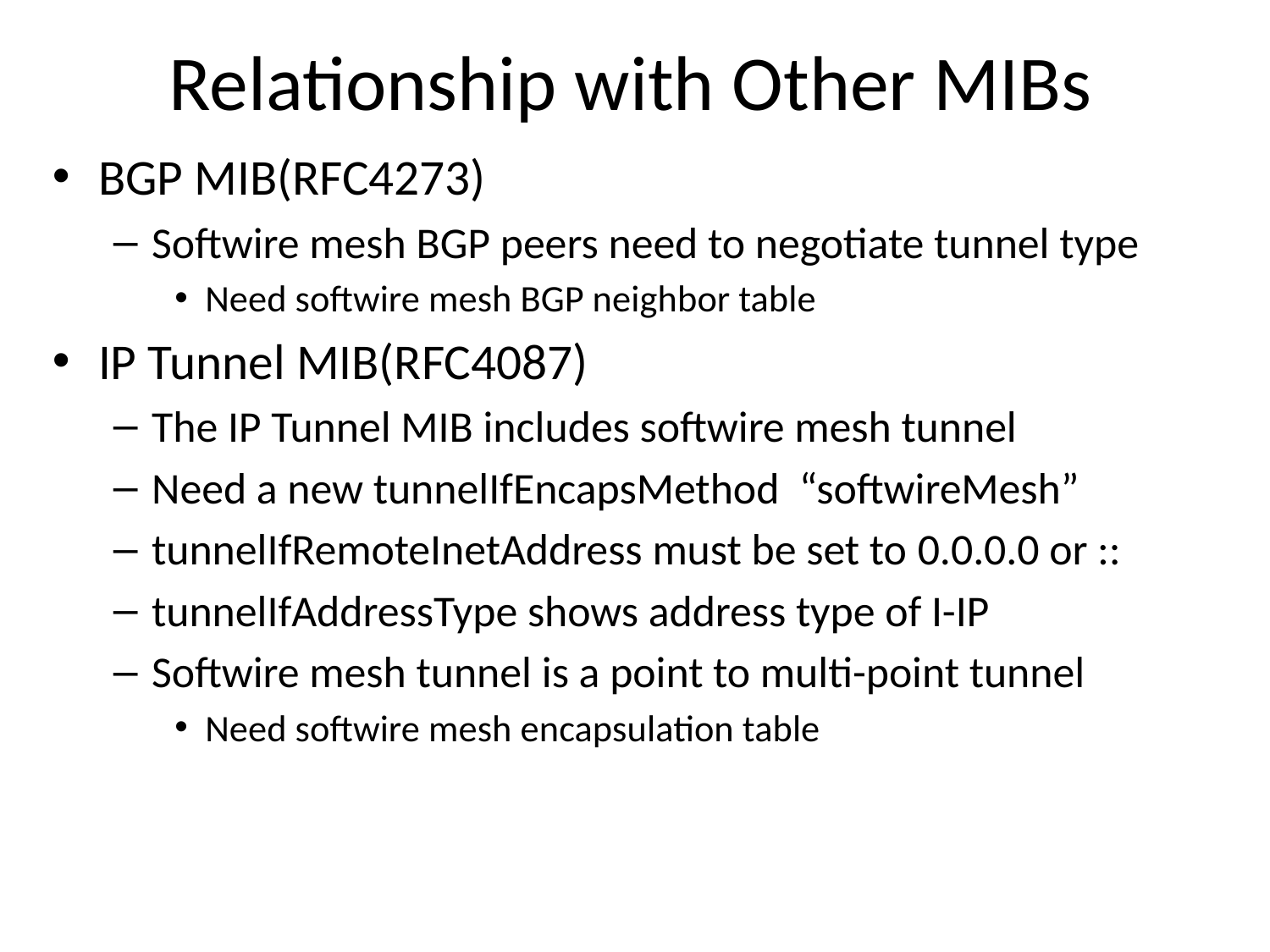

# Relationship with Other MIBs
BGP MIB(RFC4273)
Softwire mesh BGP peers need to negotiate tunnel type
Need softwire mesh BGP neighbor table
IP Tunnel MIB(RFC4087)
The IP Tunnel MIB includes softwire mesh tunnel
Need a new tunnelIfEncapsMethod  “softwireMesh”
tunnelIfRemoteInetAddress must be set to 0.0.0.0 or ::
tunnelIfAddressType shows address type of I-IP
Softwire mesh tunnel is a point to multi-point tunnel
Need softwire mesh encapsulation table